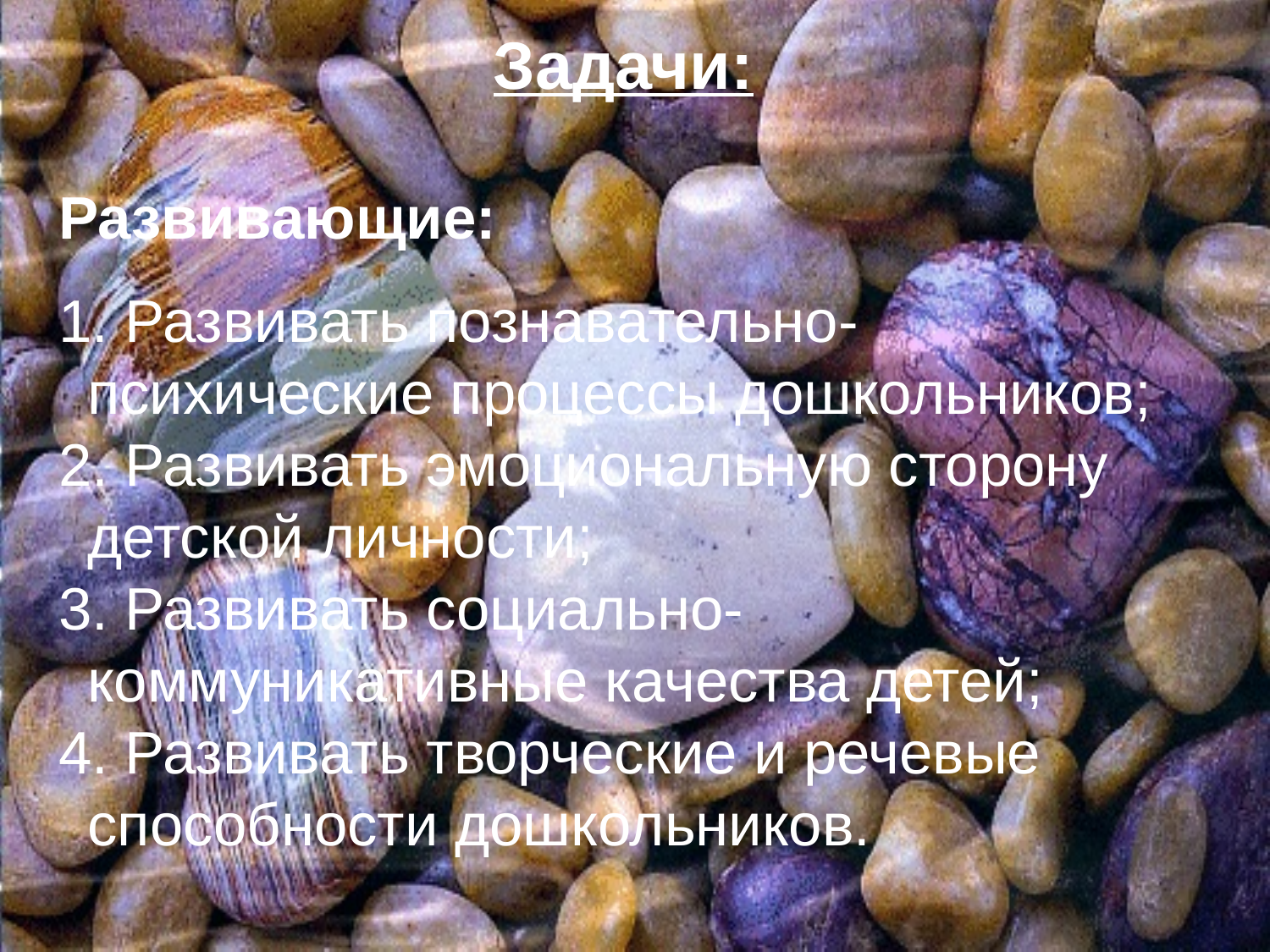

Задачи:

Развивающие:
1. Развивать познавательно-психические процессы дошкольников;
2. Развивать эмоциональную сторону детской личности;
3. Развивать социально-коммуникативные качества детей;
4. Развивать творческие и речевые способности дошкольников.